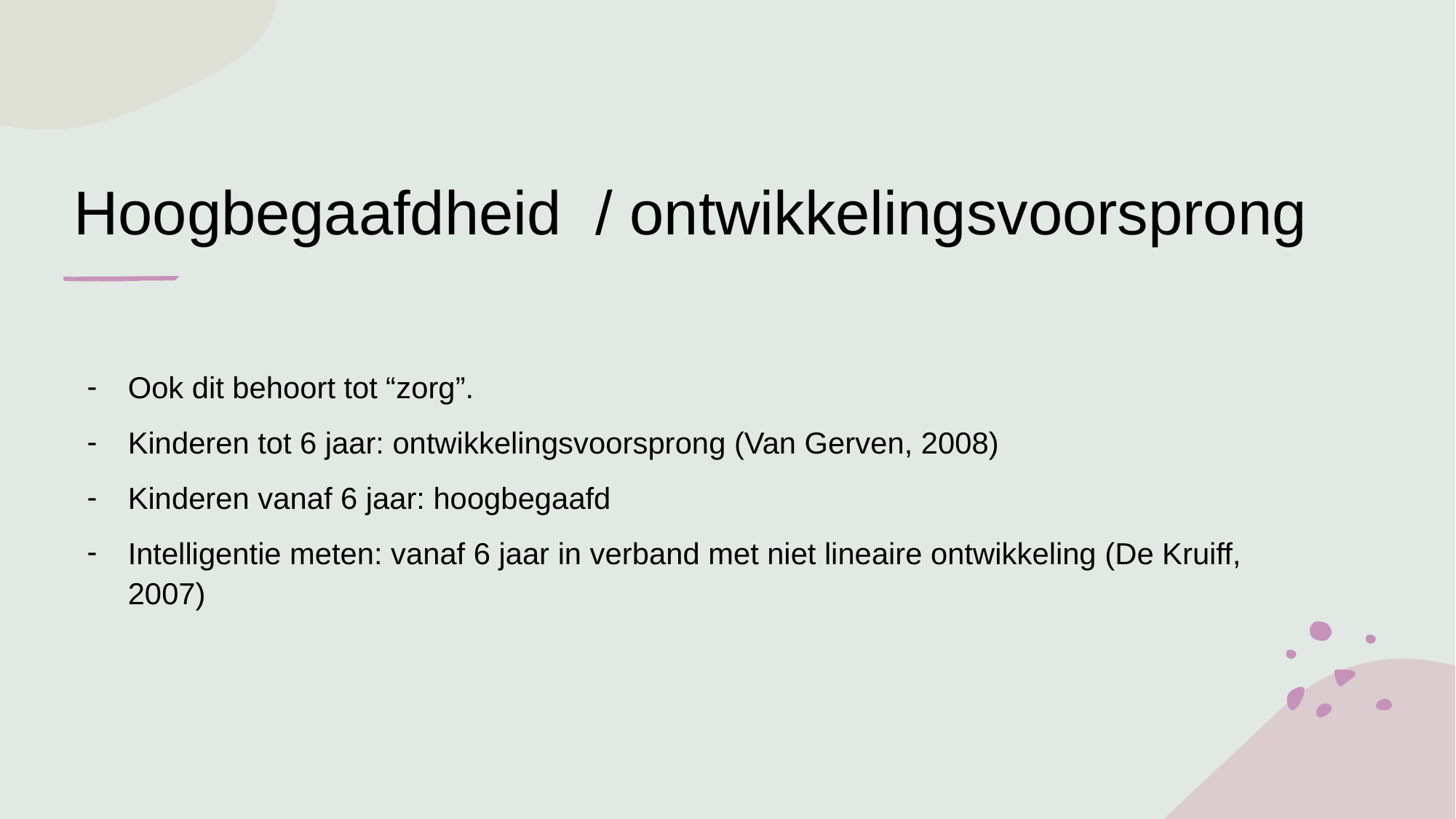

# Hoogbegaafdheid  / ontwikkelingsvoorsprong
Ook dit behoort tot “zorg”.
Kinderen tot 6 jaar: ontwikkelingsvoorsprong (Van Gerven, 2008)
Kinderen vanaf 6 jaar: hoogbegaafd
Intelligentie meten: vanaf 6 jaar in verband met niet lineaire ontwikkeling (De Kruiff, 2007)